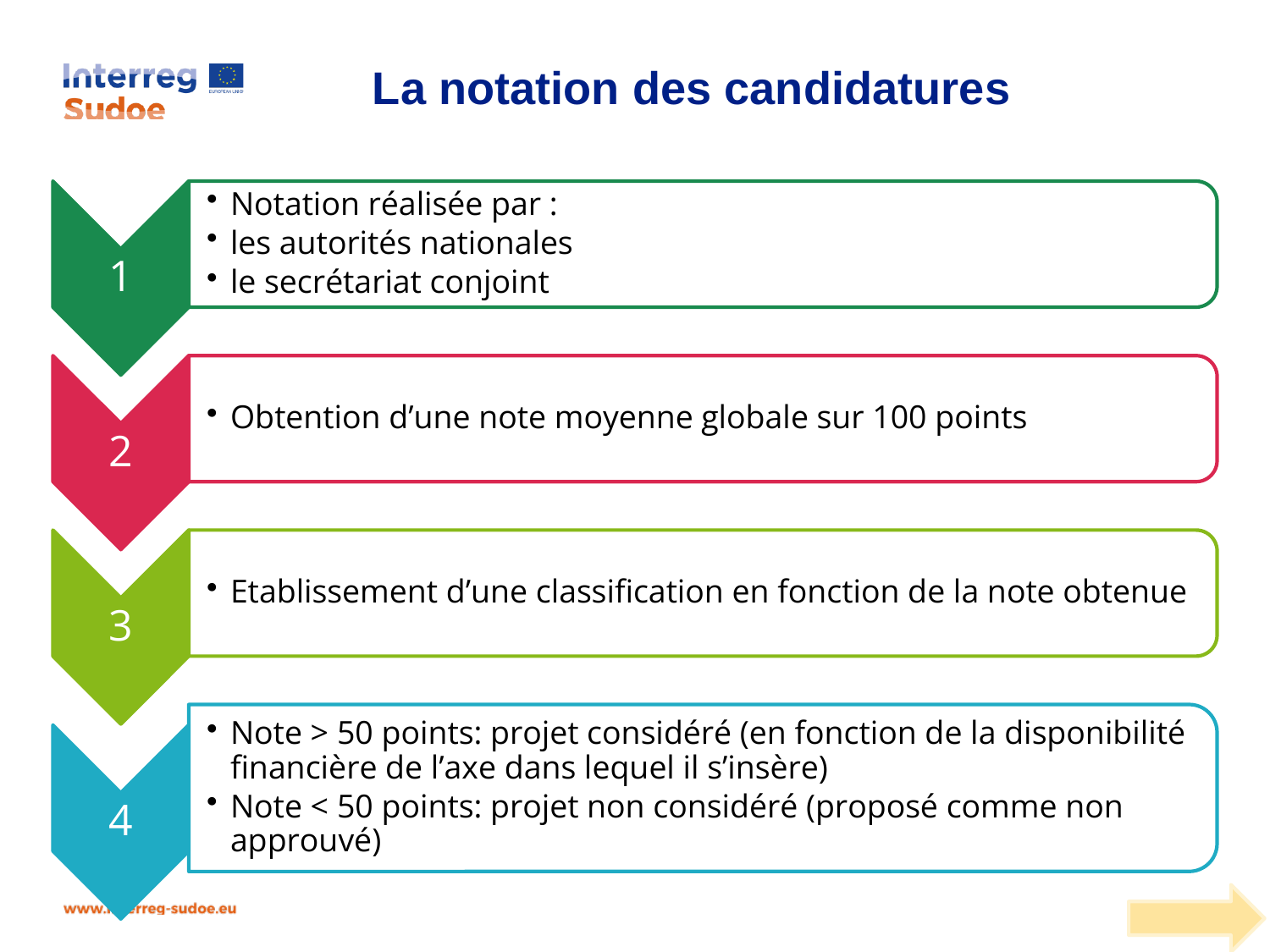

La notation des candidatures
1
Notation réalisée par :
les autorités nationales
le secrétariat conjoint
2
Obtention d’une note moyenne globale sur 100 points
3
Etablissement d’une classification en fonction de la note obtenue
4
Note > 50 points: projet considéré (en fonction de la disponibilité financière de l’axe dans lequel il s’insère)
Note < 50 points: projet non considéré (proposé comme non approuvé)